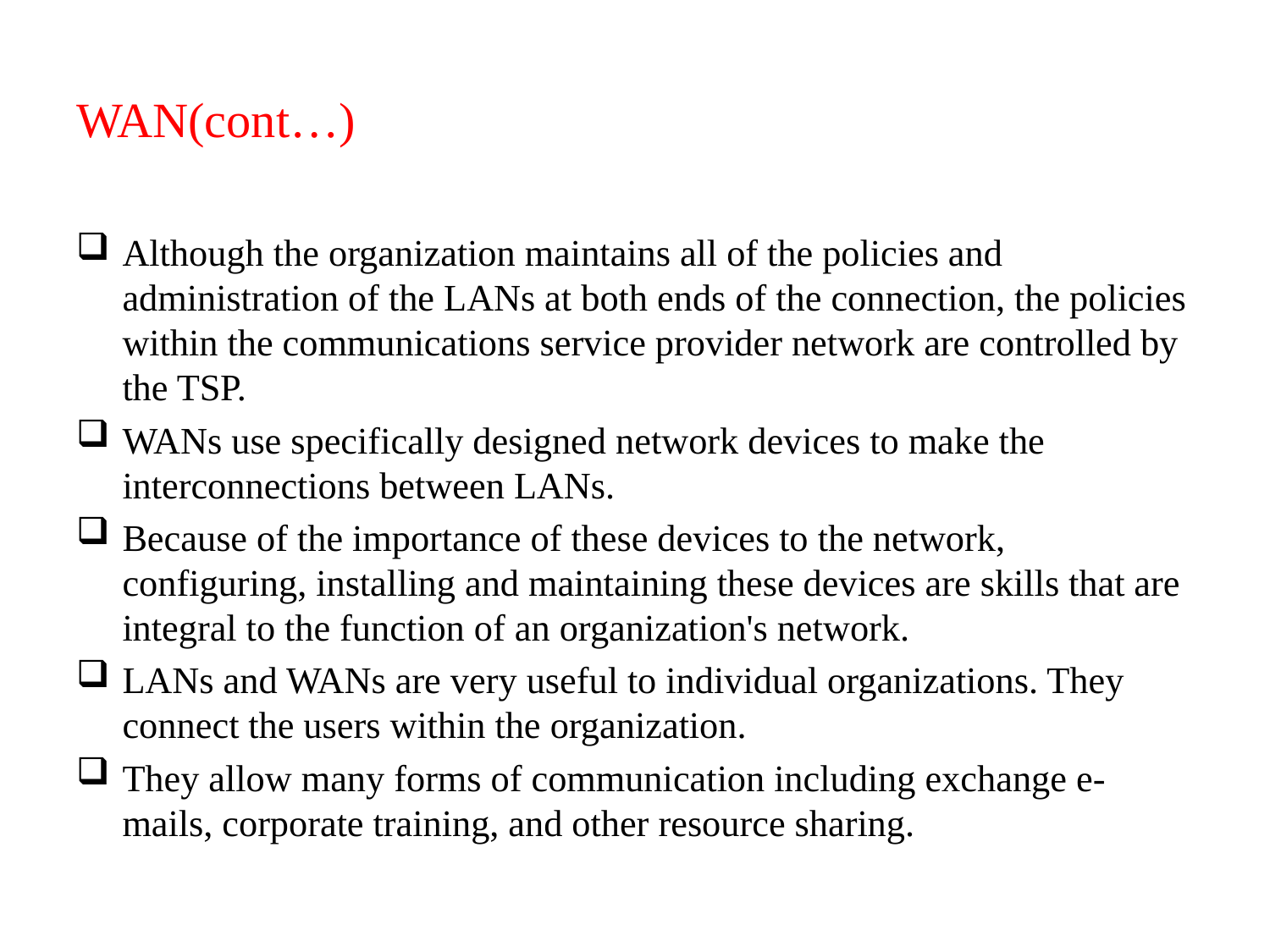

# WAN(cont…)
Although the organization maintains all of the policies and administration of the LANs at both ends of the connection, the policies within the communications service provider network are controlled by the TSP.
WANs use specifically designed network devices to make the interconnections between LANs.
Because of the importance of these devices to the network, configuring, installing and maintaining these devices are skills that are integral to the function of an organization's network.
LANs and WANs are very useful to individual organizations. They connect the users within the organization.
They allow many forms of communication including exchange e-mails, corporate training, and other resource sharing.